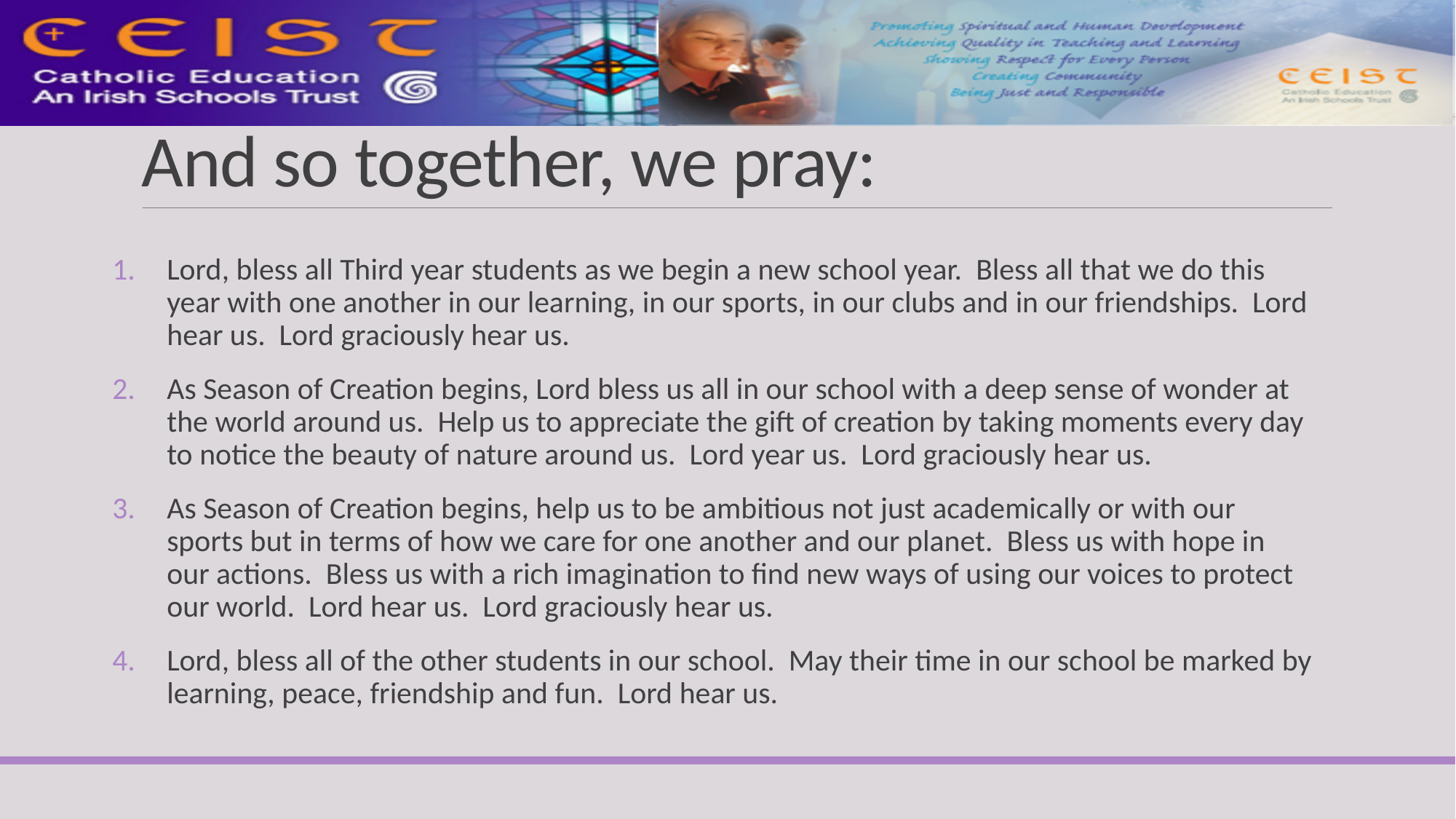

# And so together, we pray:

Lord, bless all Third year students as we begin a new school year.  Bless all that we do this year with one another in our learning, in our sports, in our clubs and in our friendships.  Lord hear us.  Lord graciously hear us.
As Season of Creation begins, Lord bless us all in our school with a deep sense of wonder at the world around us.  Help us to appreciate the gift of creation by taking moments every day to notice the beauty of nature around us.  Lord year us.  Lord graciously hear us.
As Season of Creation begins, help us to be ambitious not just academically or with our sports but in terms of how we care for one another and our planet.  Bless us with hope in our actions.  Bless us with a rich imagination to find new ways of using our voices to protect our world.  Lord hear us.  Lord graciously hear us.
Lord, bless all of the other students in our school.  May their time in our school be marked by learning, peace, friendship and fun.  Lord hear us.